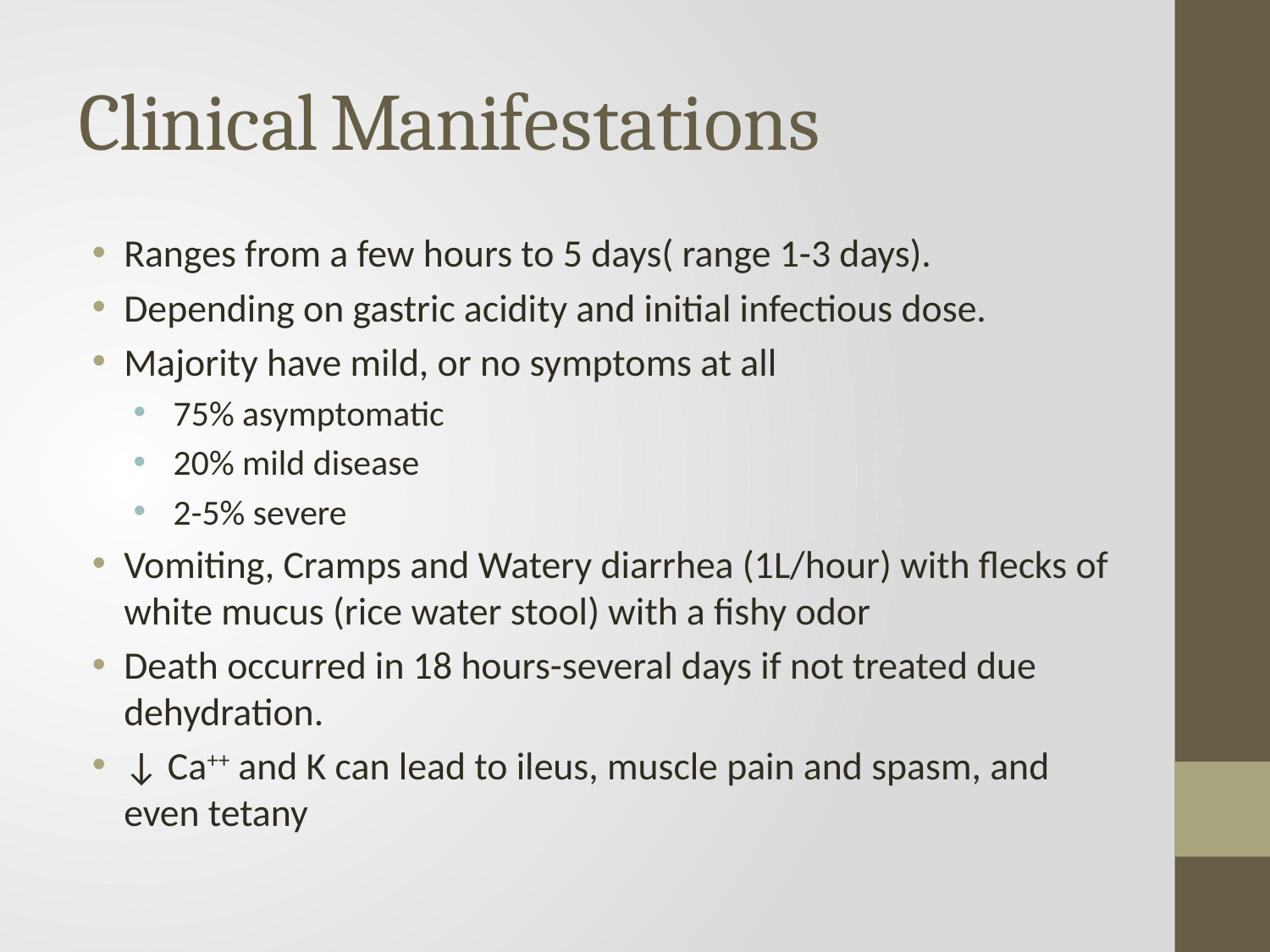

# Clinical Manifestations
Ranges from a few hours to 5 days( range 1-3 days).
Depending on gastric acidity and initial infectious dose.
Majority have mild, or no symptoms at all
 75% asymptomatic
 20% mild disease
 2-5% severe
Vomiting, Cramps and Watery diarrhea (1L/hour) with flecks of white mucus (rice water stool) with a fishy odor
Death occurred in 18 hours-several days if not treated due dehydration.
↓ Ca++ and K can lead to ileus, muscle pain and spasm, and even tetany